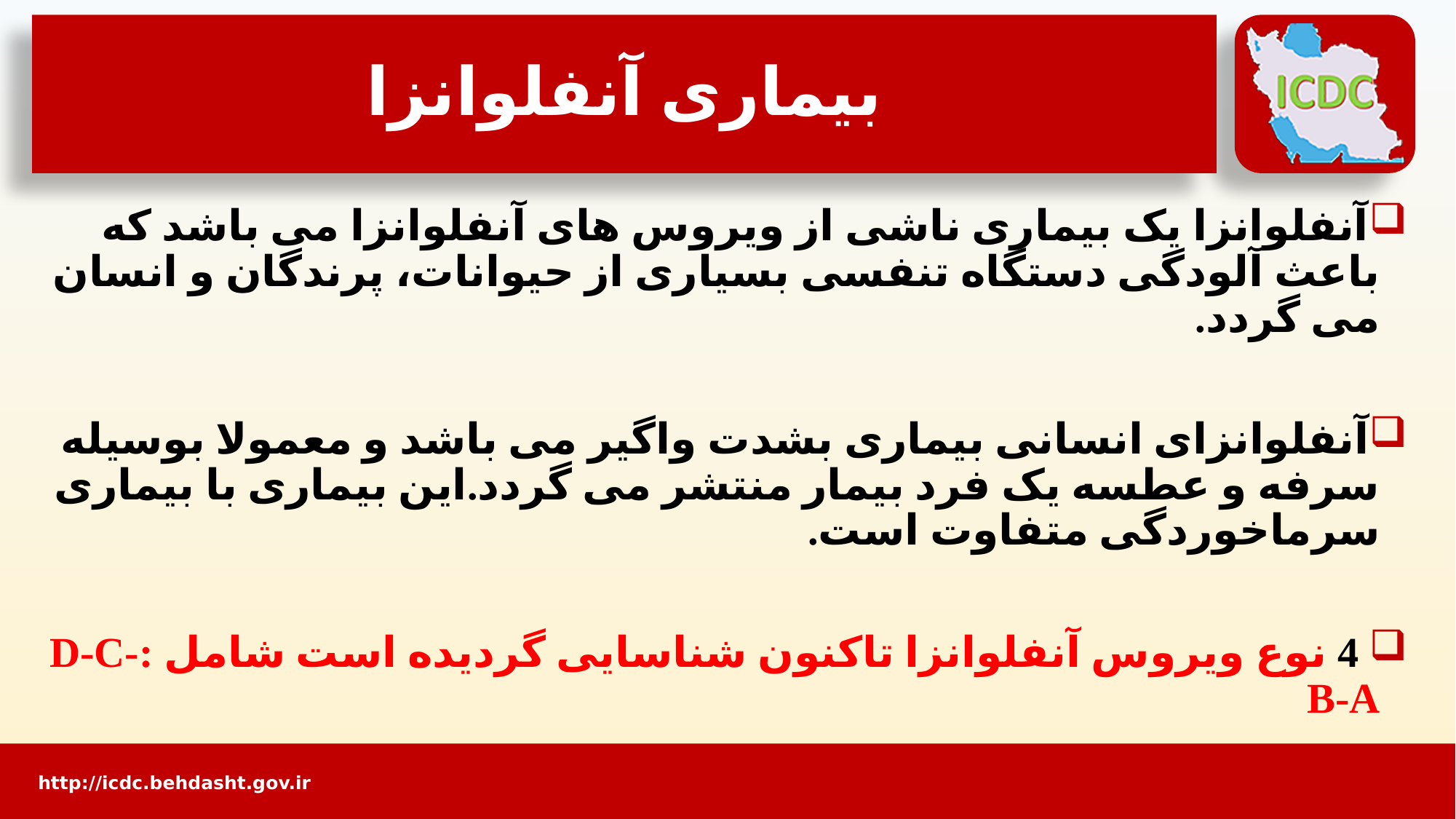

# بیماری آنفلوانزا
آنفلوانزا یک بیماری ناشی از ویروس های آنفلوانزا می باشد که باعث آلودگی دستگاه تنفسی بسیاری از حیوانات، پرندگان و انسان می گردد.

آنفلوانزای انسانی بیماری بشدت واگیر می باشد و معمولا بوسیله سرفه و عطسه یک فرد بیمار منتشر می گردد.این بیماری با بیماری سرماخوردگی متفاوت است.

 4 نوع ویروس آنفلوانزا تاکنون شناسایی گردیده است شامل :D-C-B-A